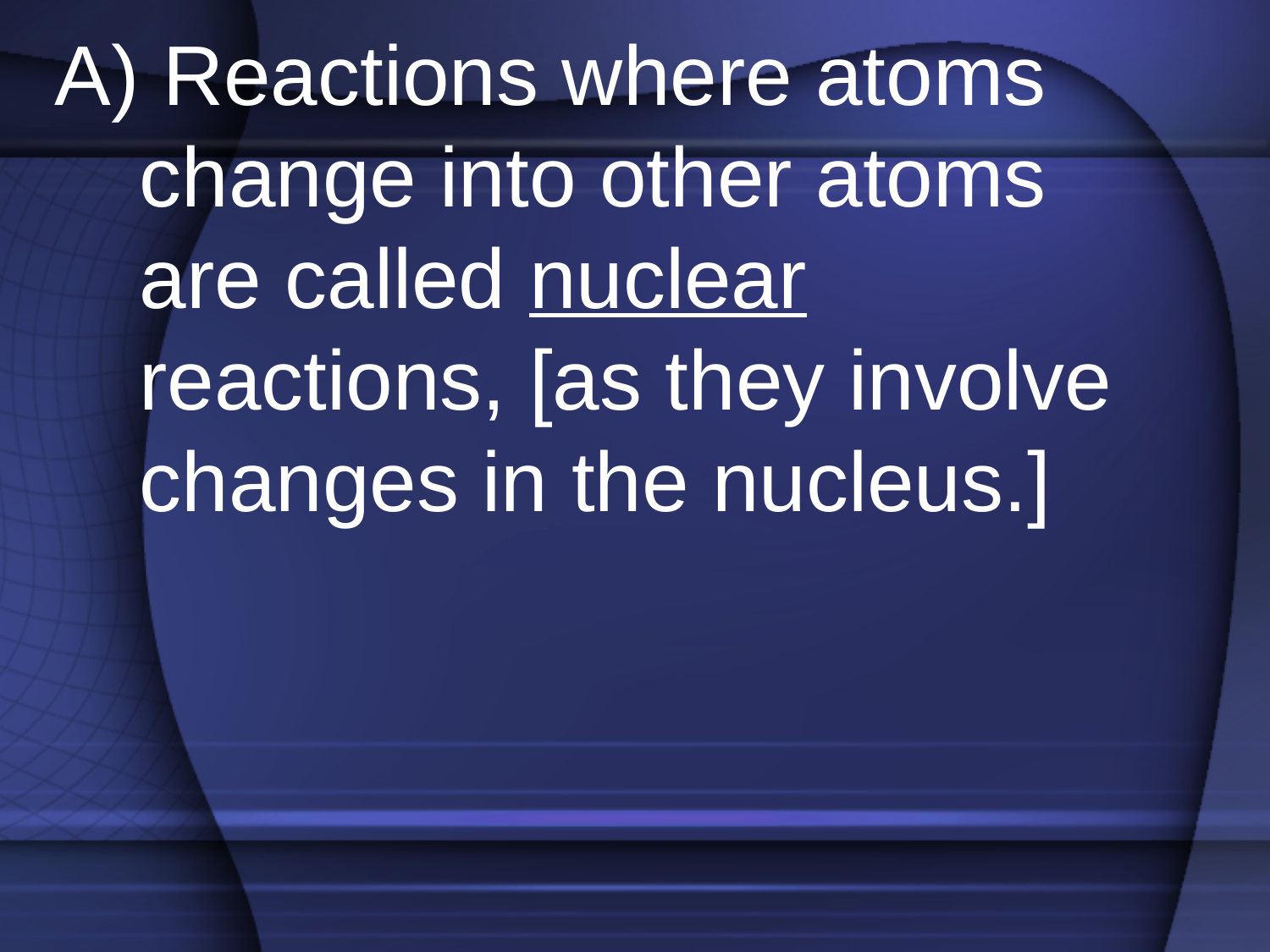

A) Reactions where atoms change into other atoms are called nuclear reactions, [as they involve changes in the nucleus.]